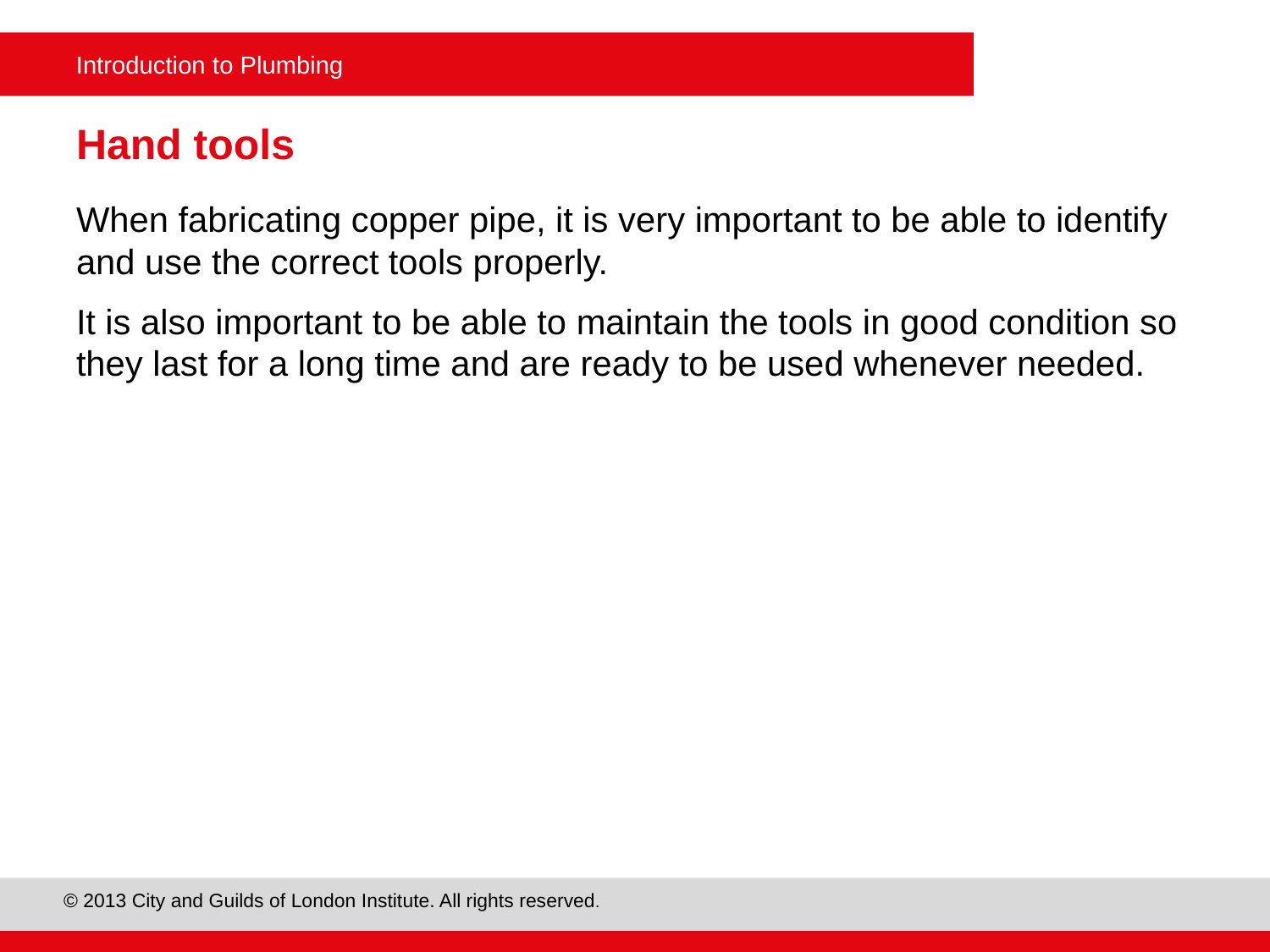

# Hand tools
When fabricating copper pipe, it is very important to be able to identify and use the correct tools properly.
It is also important to be able to maintain the tools in good condition so they last for a long time and are ready to be used whenever needed.